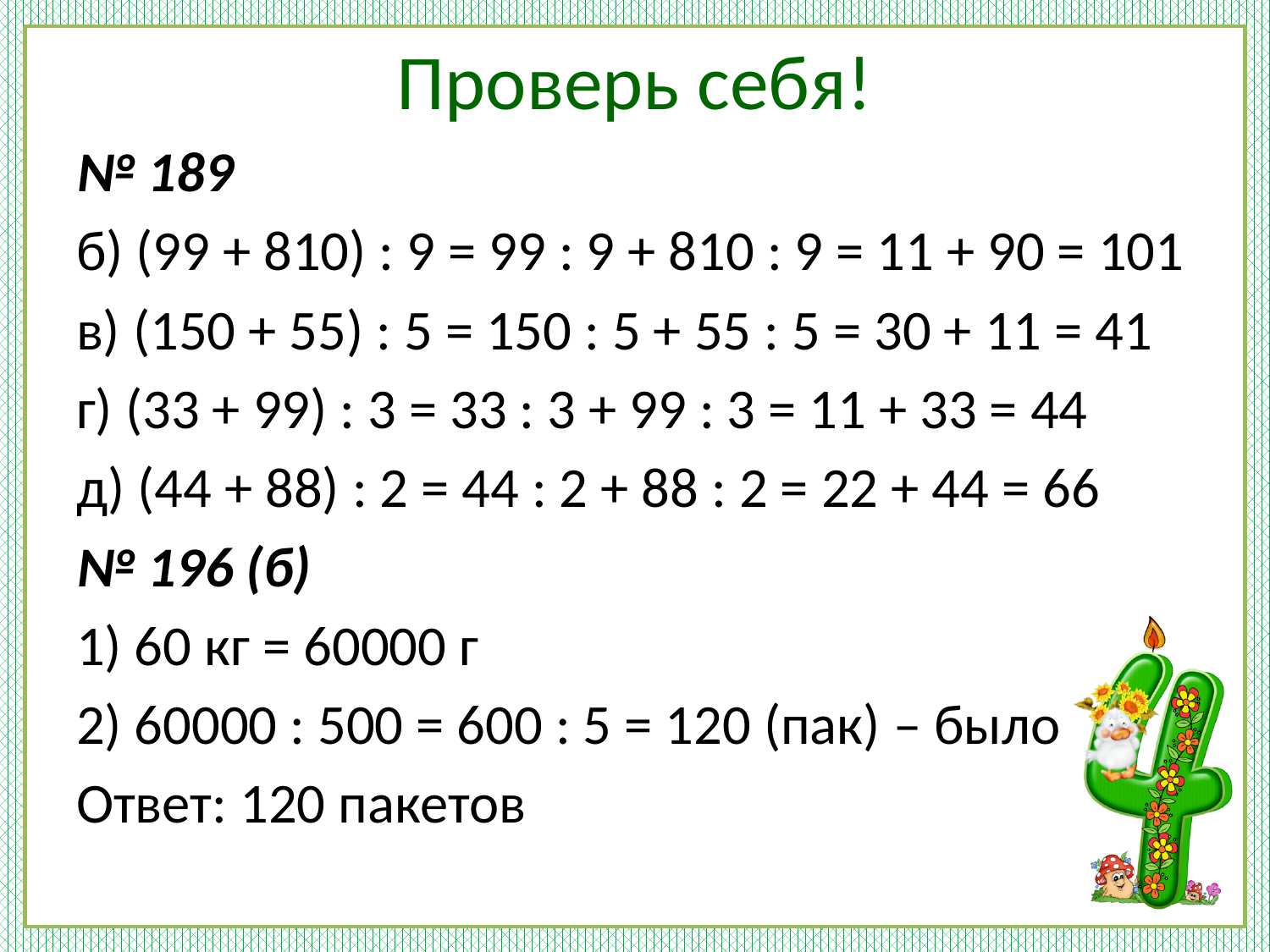

# Проверь себя!
№ 189
б) (99 + 810) : 9 = 99 : 9 + 810 : 9 = 11 + 90 = 101
в) (150 + 55) : 5 = 150 : 5 + 55 : 5 = 30 + 11 = 41
г) (33 + 99) : 3 = 33 : 3 + 99 : 3 = 11 + 33 = 44
д) (44 + 88) : 2 = 44 : 2 + 88 : 2 = 22 + 44 = 66
№ 196 (б)
1) 60 кг = 60000 г
2) 60000 : 500 = 600 : 5 = 120 (пак) – было
Ответ: 120 пакетов